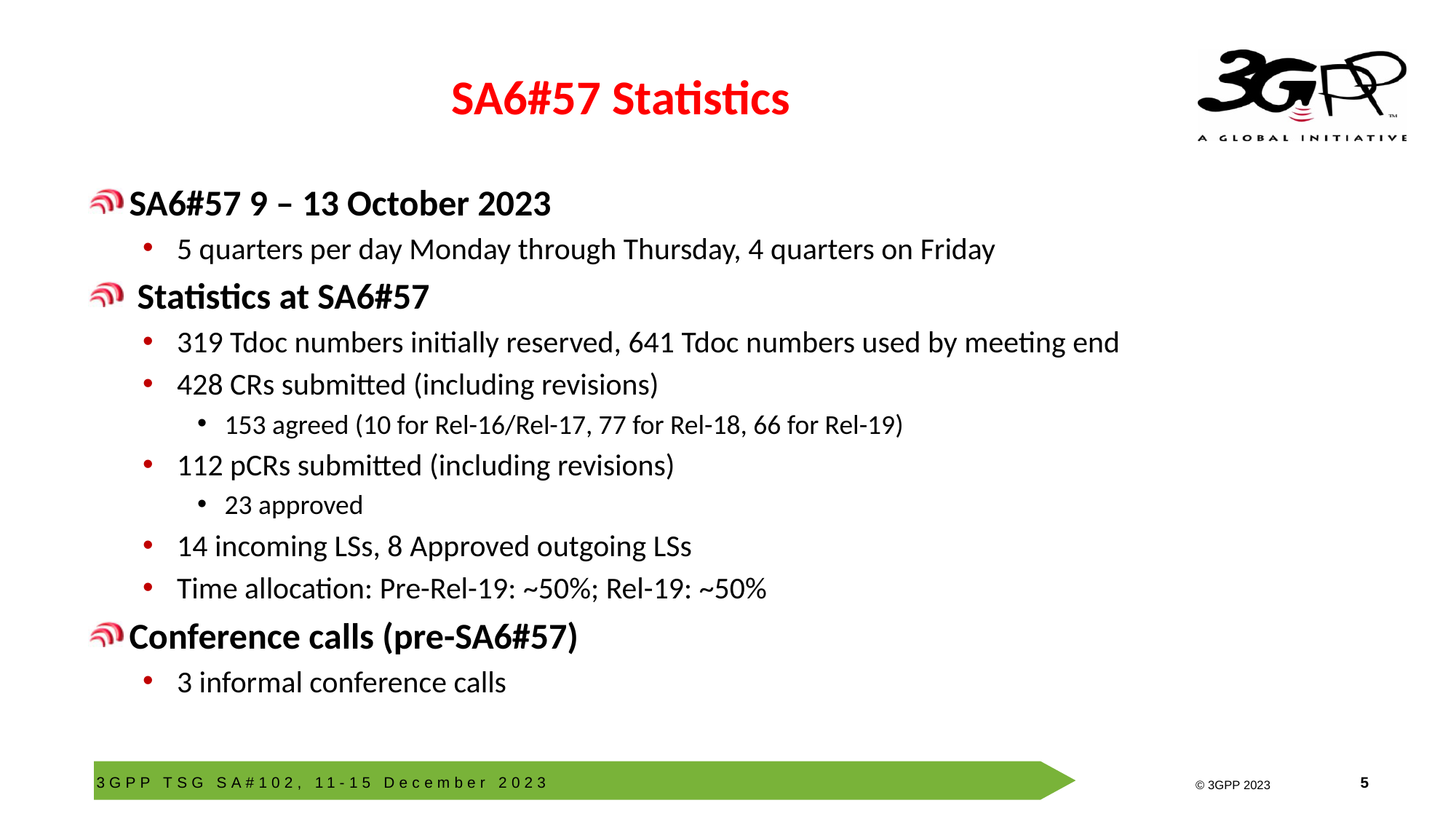

# SA6#57 Statistics
SA6#57 9 – 13 October 2023
5 quarters per day Monday through Thursday, 4 quarters on Friday
 Statistics at SA6#57
319 Tdoc numbers initially reserved, 641 Tdoc numbers used by meeting end
428 CRs submitted (including revisions)
153 agreed (10 for Rel-16/Rel-17, 77 for Rel-18, 66 for Rel-19)
112 pCRs submitted (including revisions)
23 approved
14 incoming LSs, 8 Approved outgoing LSs
Time allocation: Pre-Rel-19: ~50%; Rel-19: ~50%
Conference calls (pre-SA6#57)
3 informal conference calls